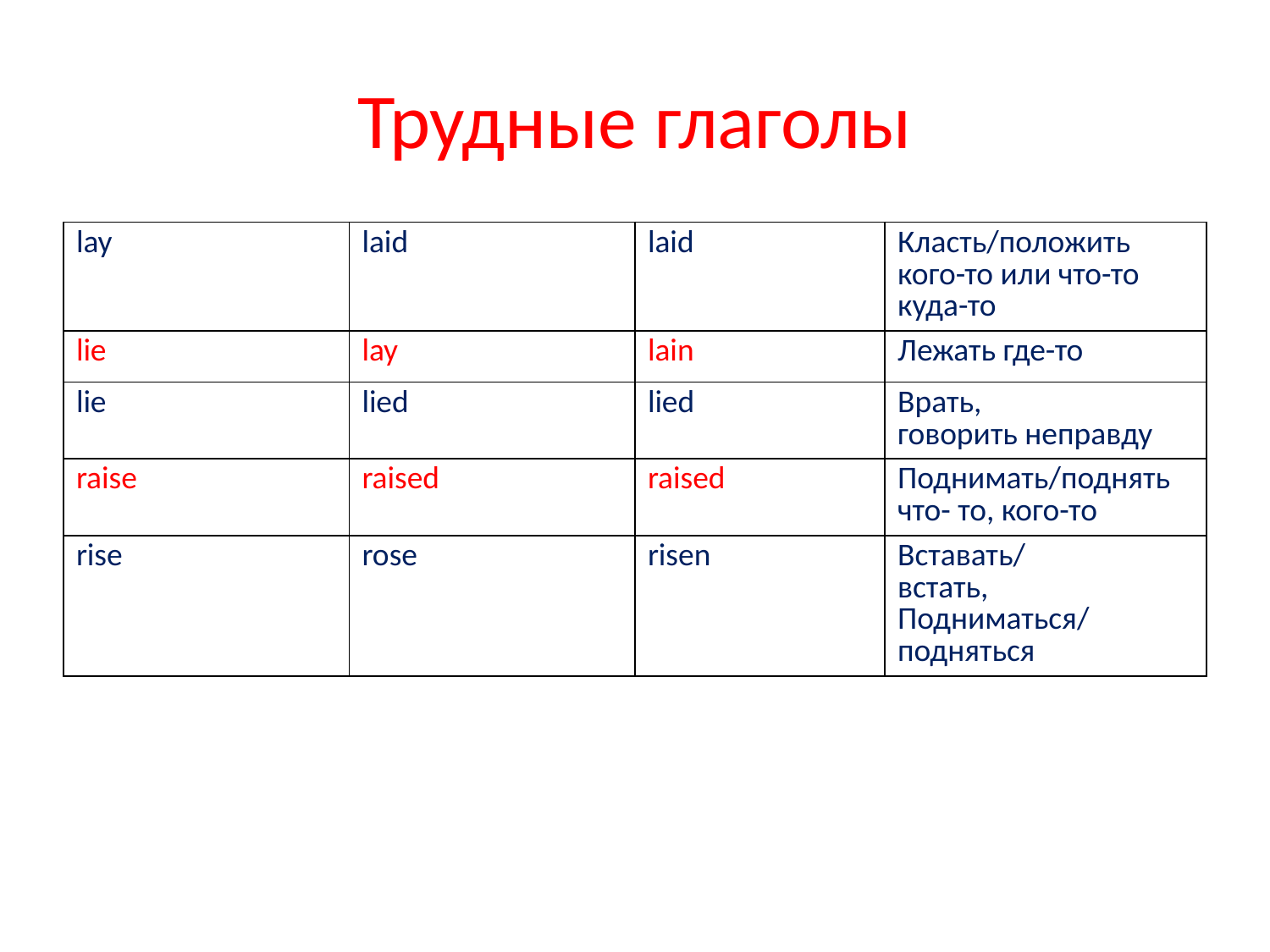

# Трудные глаголы
| lay | laid | laid | Класть/положить кого-то или что-то куда-то |
| --- | --- | --- | --- |
| lie | lay | lain | Лежать где-то |
| lie | lied | lied | Врать, говорить неправду |
| raise | raised | raised | Поднимать/поднять что- то, кого-то |
| rise | rose | risen | Вставать/ встать, Подниматься/ подняться |